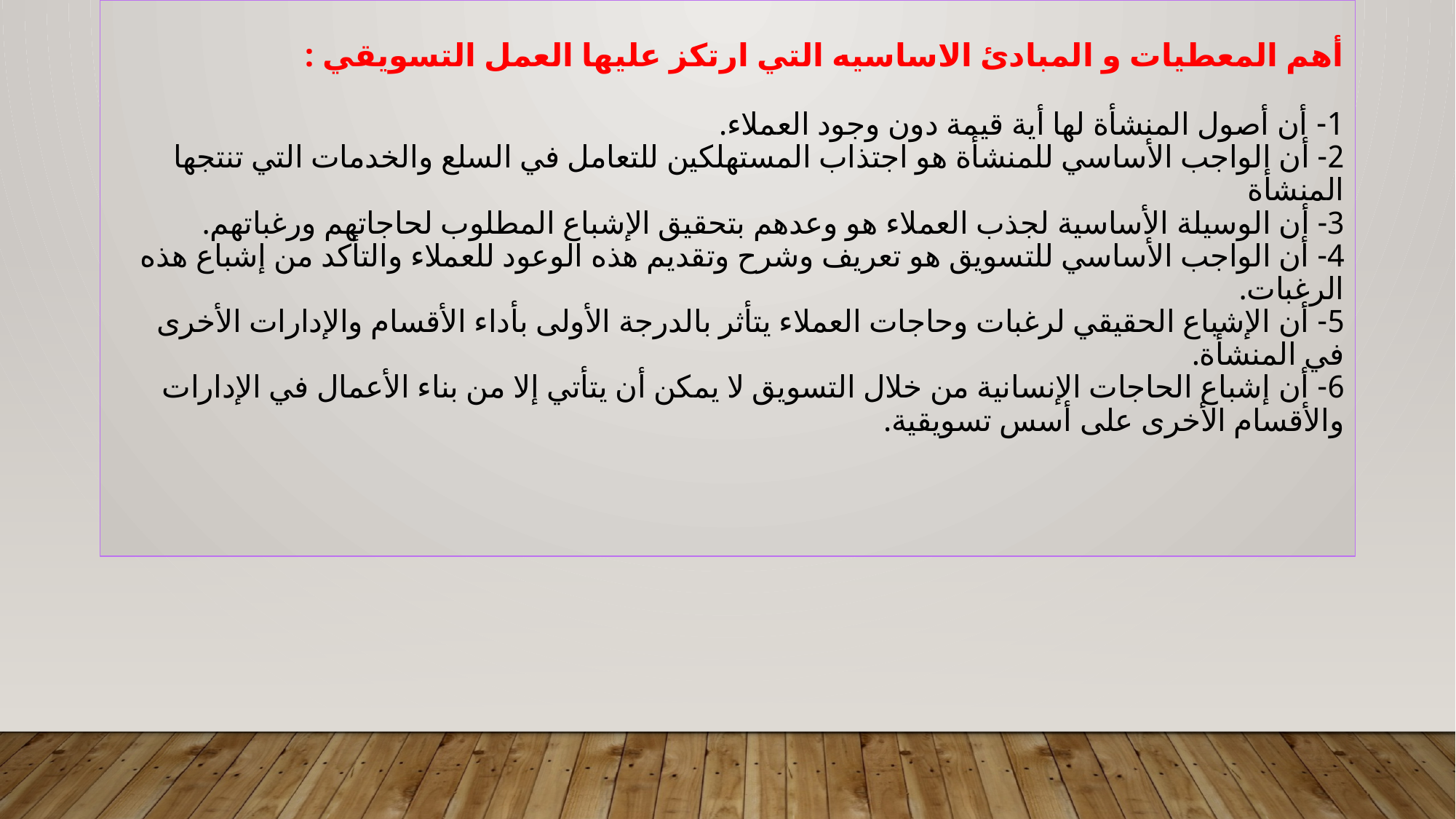

# أهم المعطيات و المبادئ الاساسيه التي ارتكز عليها العمل التسويقي : 1- أن أصول المنشأة لها أية قيمة دون وجود العملاء. 2- أن الواجب الأساسي للمنشأة هو اجتذاب المستهلكين للتعامل في السلع والخدمات التي تنتجها المنشأة 3- أن الوسيلة الأساسية لجذب العملاء هو وعدهم بتحقيق الإشباع المطلوب لحاجاتهم ورغباتهم. 4- أن الواجب الأساسي للتسويق هو تعريف وشرح وتقديم هذه الوعود للعملاء والتأكد من إشباع هذه الرغبات. 5- أن الإشباع الحقيقي لرغبات وحاجات العملاء يتأثر بالدرجة الأولى بأداء الأقسام والإدارات الأخرى في المنشأة. 6- أن إشباع الحاجات الإنسانية من خلال التسويق لا يمكن أن يتأتي إلا من بناء الأعمال في الإدارات والأقسام الأخرى على أسس تسويقية.